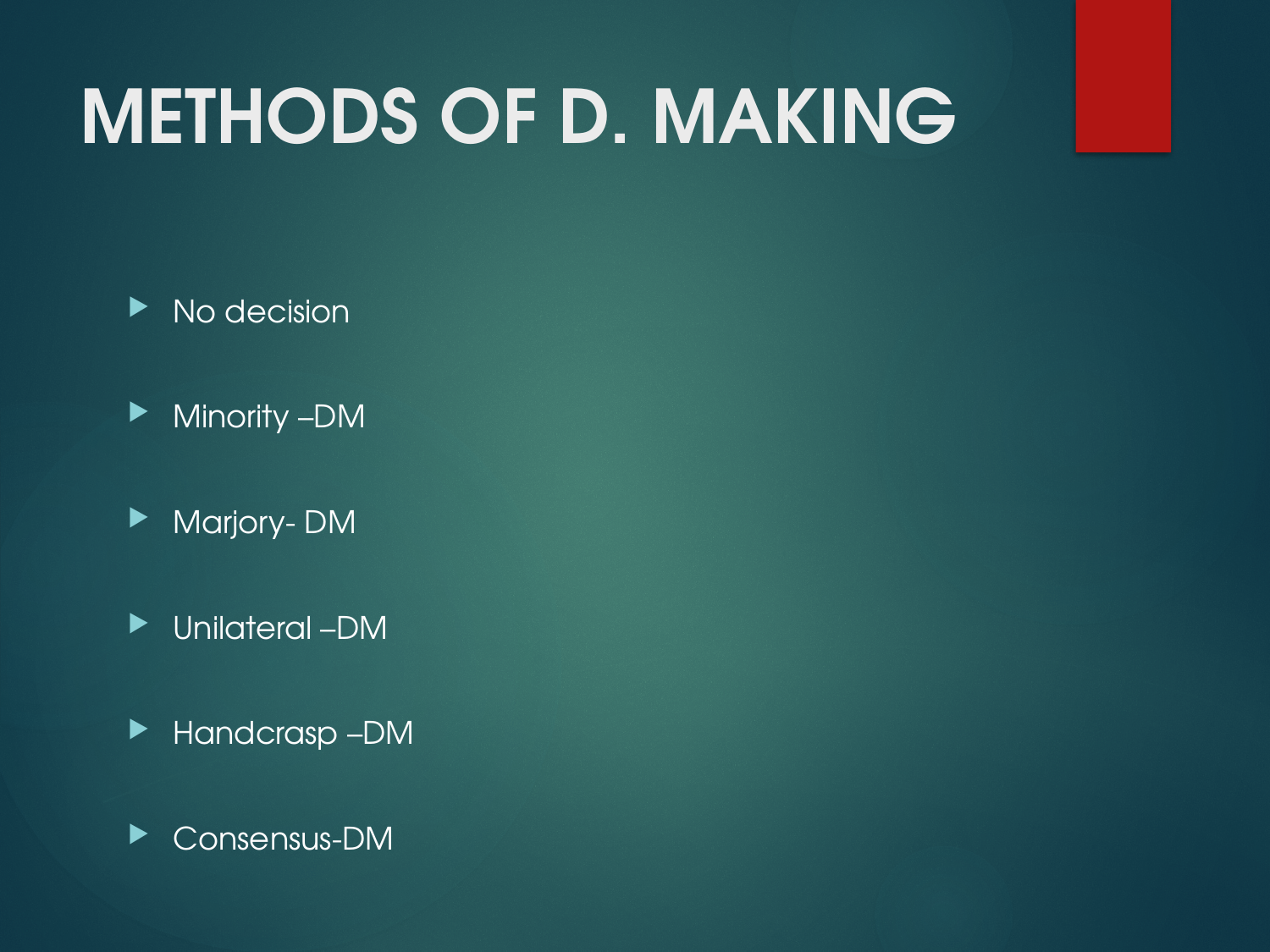

# METHODS OF D. MAKING
No decision

Minority –DM

Marjory- DM

Unilateral –DM

Handcrasp –DM

Consensus-DM